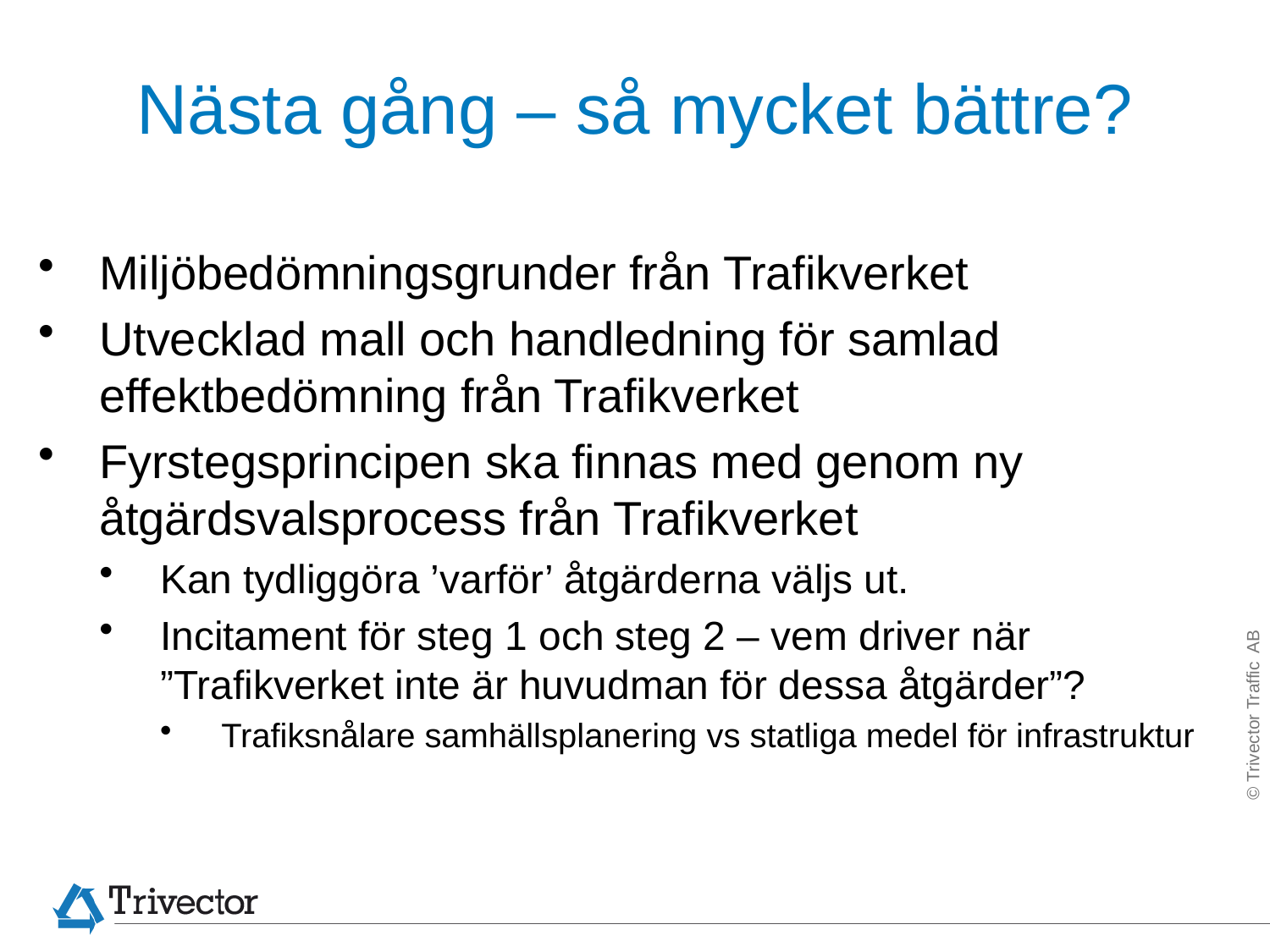

# Nästa gång – så mycket bättre?
Miljöbedömningsgrunder från Trafikverket
Utvecklad mall och handledning för samlad effektbedömning från Trafikverket
Fyrstegsprincipen ska finnas med genom ny åtgärdsvalsprocess från Trafikverket
Kan tydliggöra ’varför’ åtgärderna väljs ut.
Incitament för steg 1 och steg 2 – vem driver när ”Trafikverket inte är huvudman för dessa åtgärder”?
Trafiksnålare samhällsplanering vs statliga medel för infrastruktur